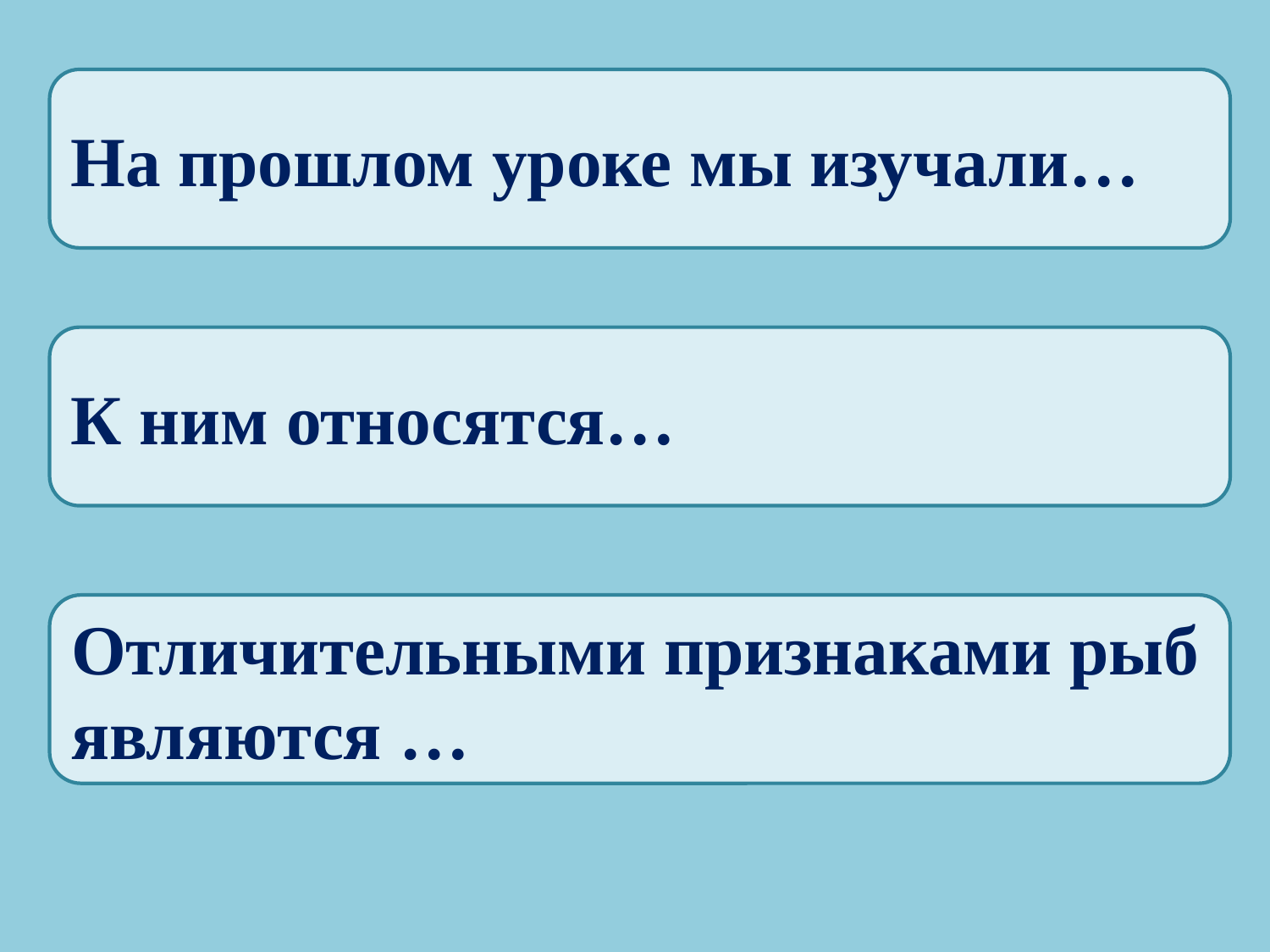

На прошлом уроке мы изучали…
К ним относятся…
Отличительными признаками рыб являются …